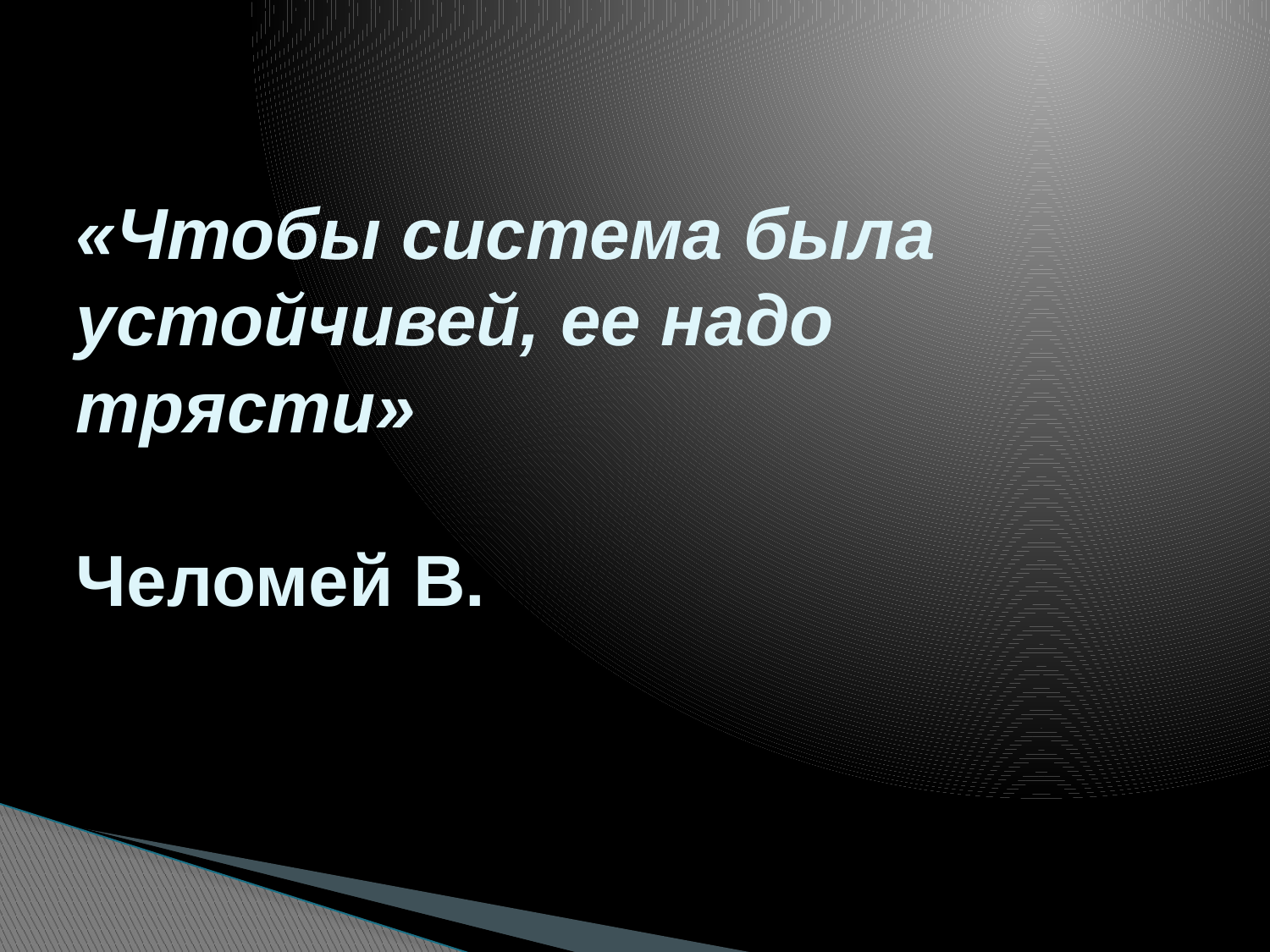

# «Чтобы система была устойчивей, ее надо трясти» Челомей В.